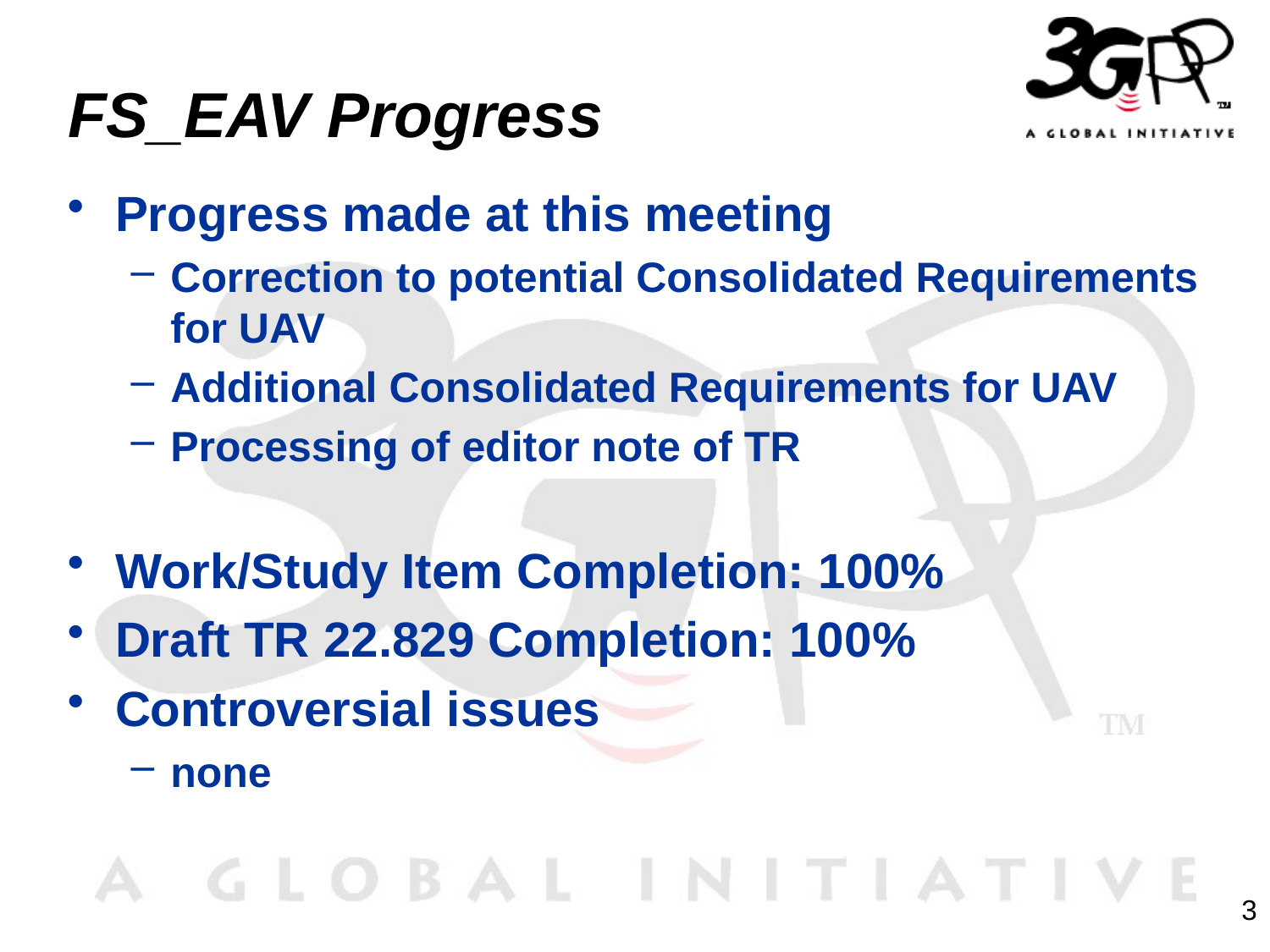

# FS_EAV Progress
Progress made at this meeting
Correction to potential Consolidated Requirements for UAV
Additional Consolidated Requirements for UAV
Processing of editor note of TR

Work/Study Item Completion: 100%
Draft TR 22.829 Completion: 100%
Controversial issues
none

3